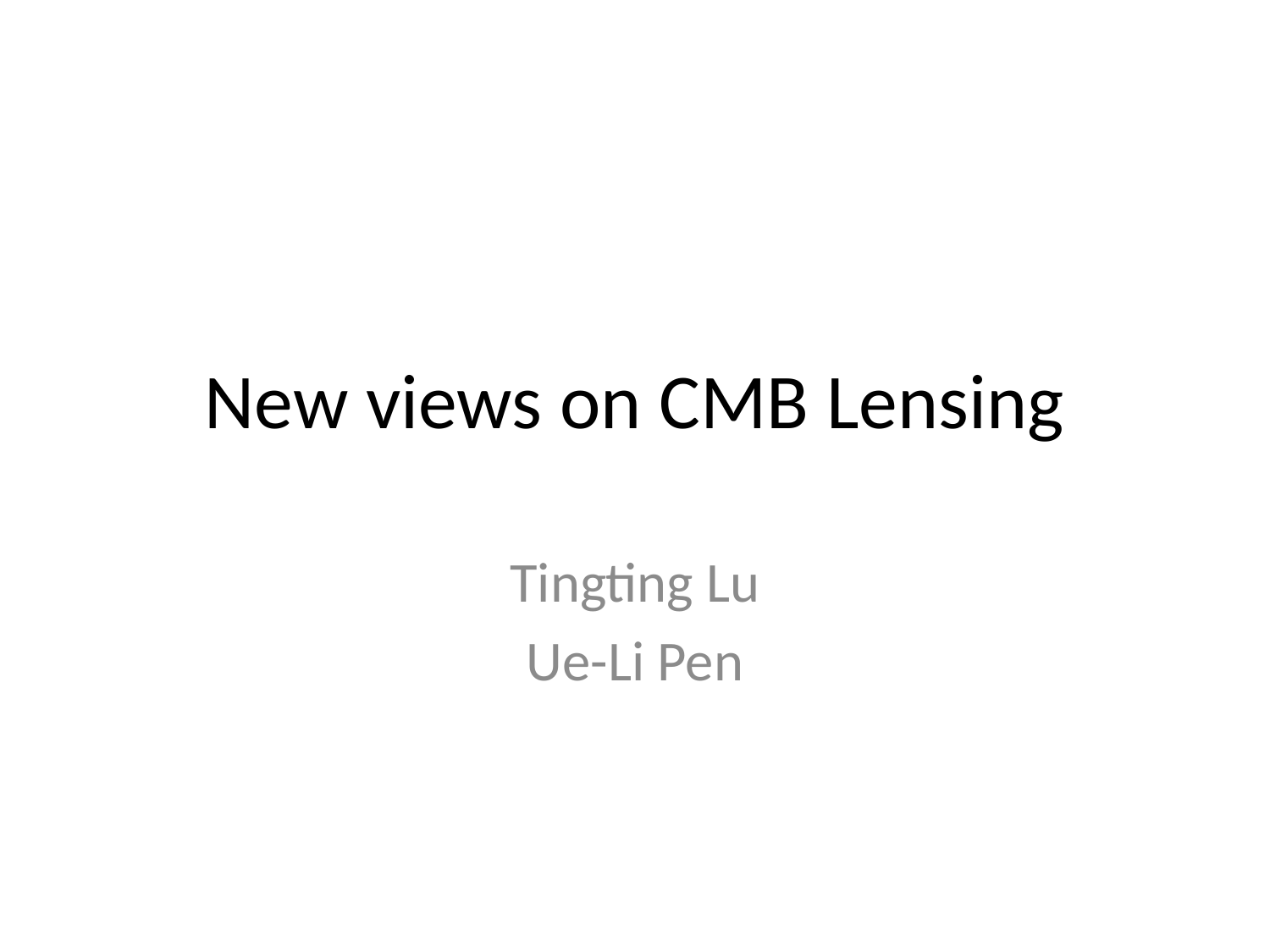

# New views on CMB Lensing
Tingting Lu
Ue-Li Pen